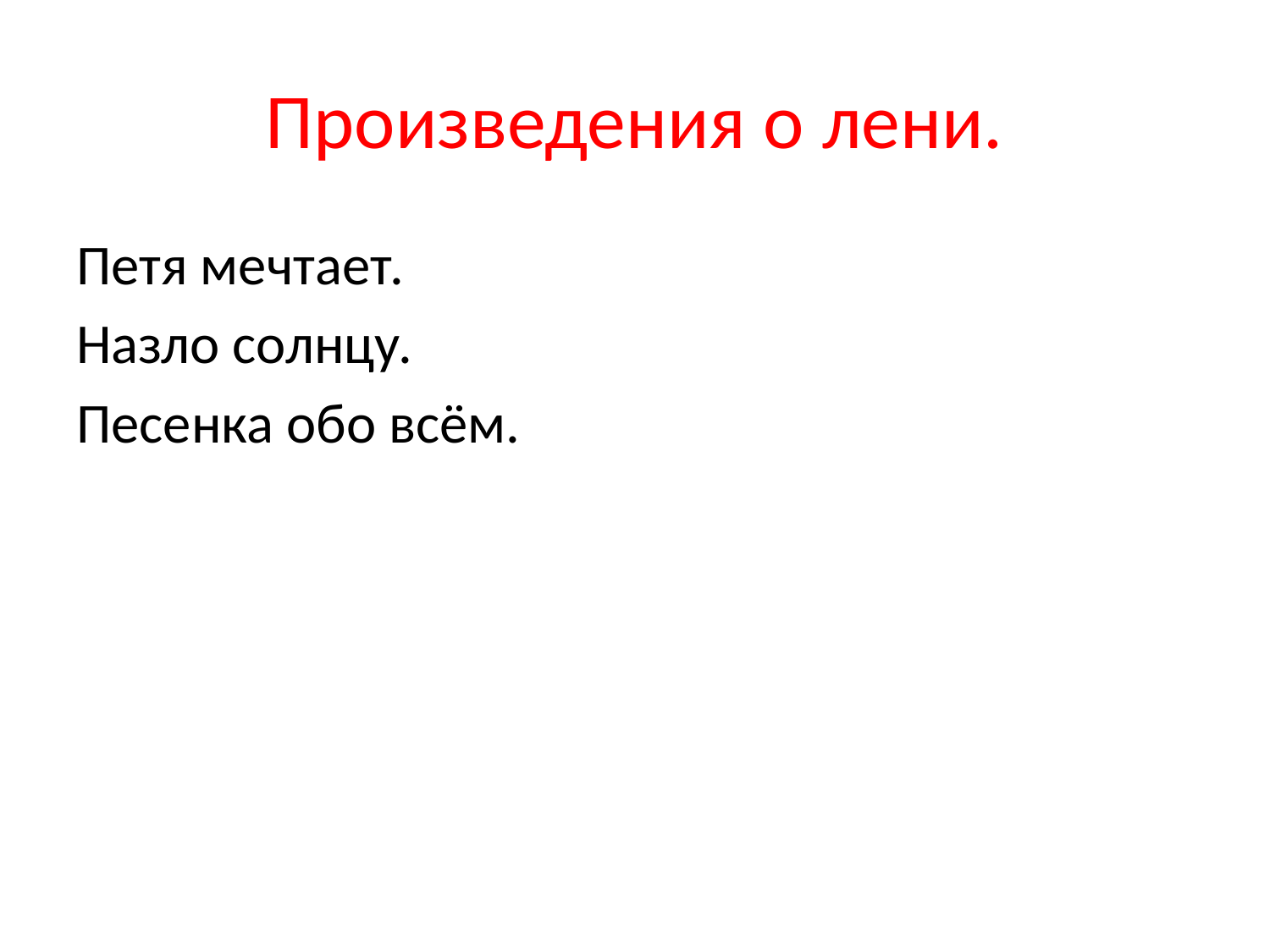

# Произведения о лени.
Петя мечтает.
Назло солнцу.
Песенка обо всём.